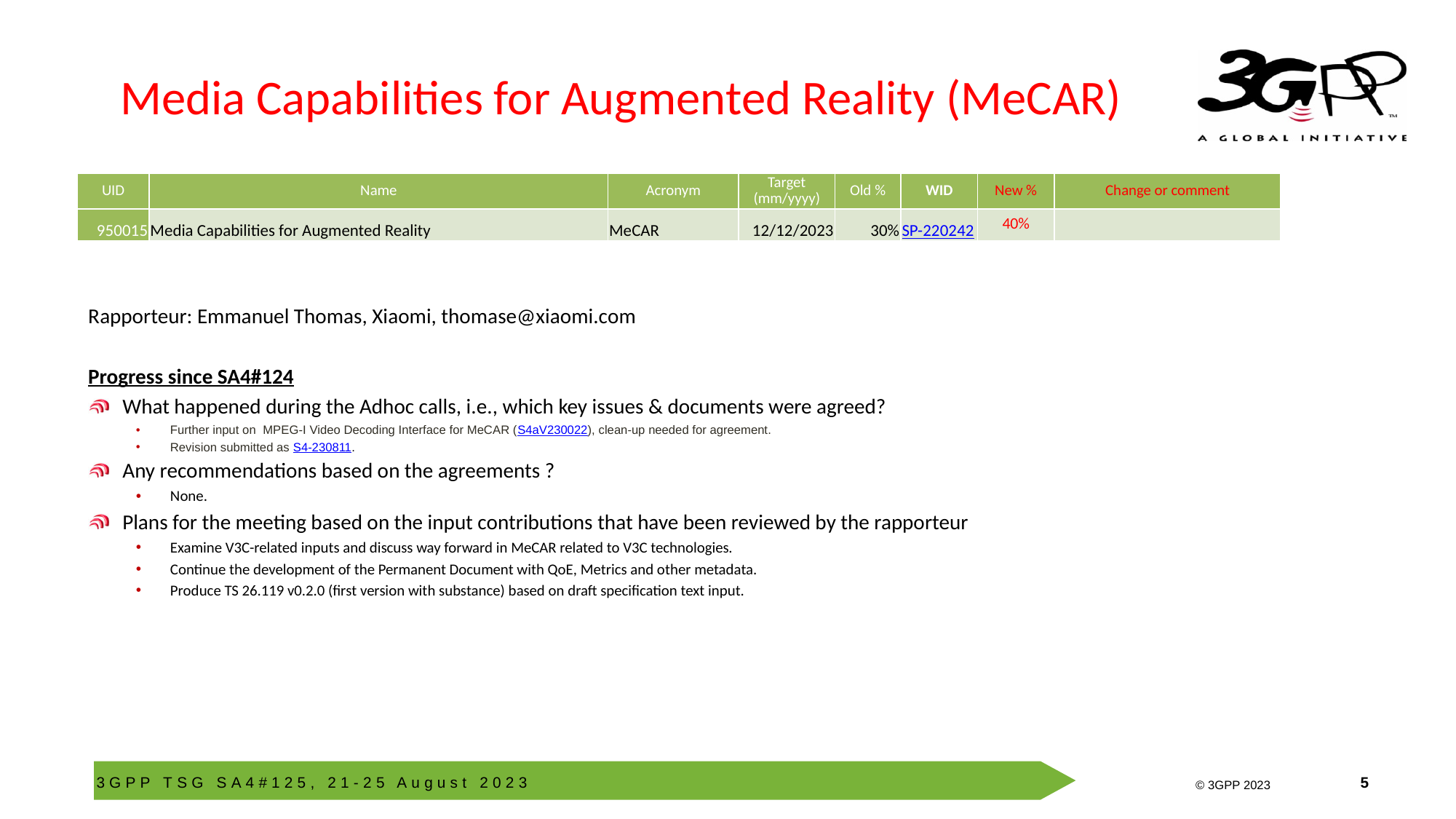

# Media Capabilities for Augmented Reality (MeCAR)
| UID | Name | Acronym | Target (mm/yyyy) | Old % | WID | New % | Change or comment |
| --- | --- | --- | --- | --- | --- | --- | --- |
| 950015 | Media Capabilities for Augmented Reality | MeCAR | 12/12/2023 | 30% | SP-220242 | 40% |  |
Rapporteur: Emmanuel Thomas, Xiaomi, thomase@xiaomi.com

Progress since SA4#124
What happened during the Adhoc calls, i.e., which key issues & documents were agreed?
Further input on  MPEG-I Video Decoding Interface for MeCAR (S4aV230022), clean-up needed for agreement.
Revision submitted as S4-230811.
Any recommendations based on the agreements ?
None.
Plans for the meeting based on the input contributions that have been reviewed by the rapporteur
Examine V3C-related inputs and discuss way forward in MeCAR related to V3C technologies.
Continue the development of the Permanent Document with QoE, Metrics and other metadata.
Produce TS 26.119 v0.2.0 (first version with substance) based on draft specification text input.